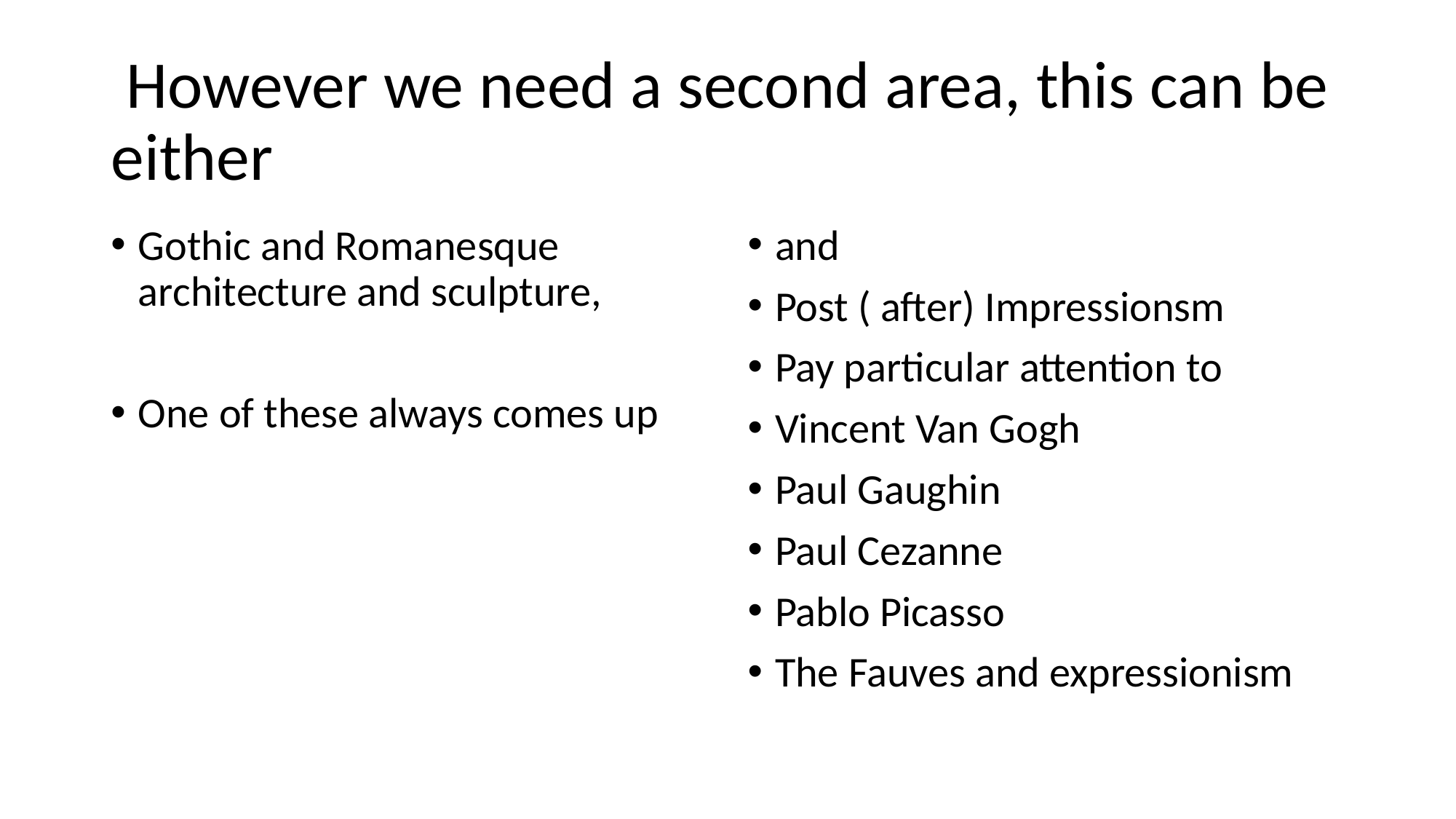

# However we need a second area, this can be either
Gothic and Romanesque architecture and sculpture,

One of these always comes up
and
Post ( after) Impressionsm
Pay particular attention to
Vincent Van Gogh
Paul Gaughin
Paul Cezanne
Pablo Picasso
The Fauves and expressionism